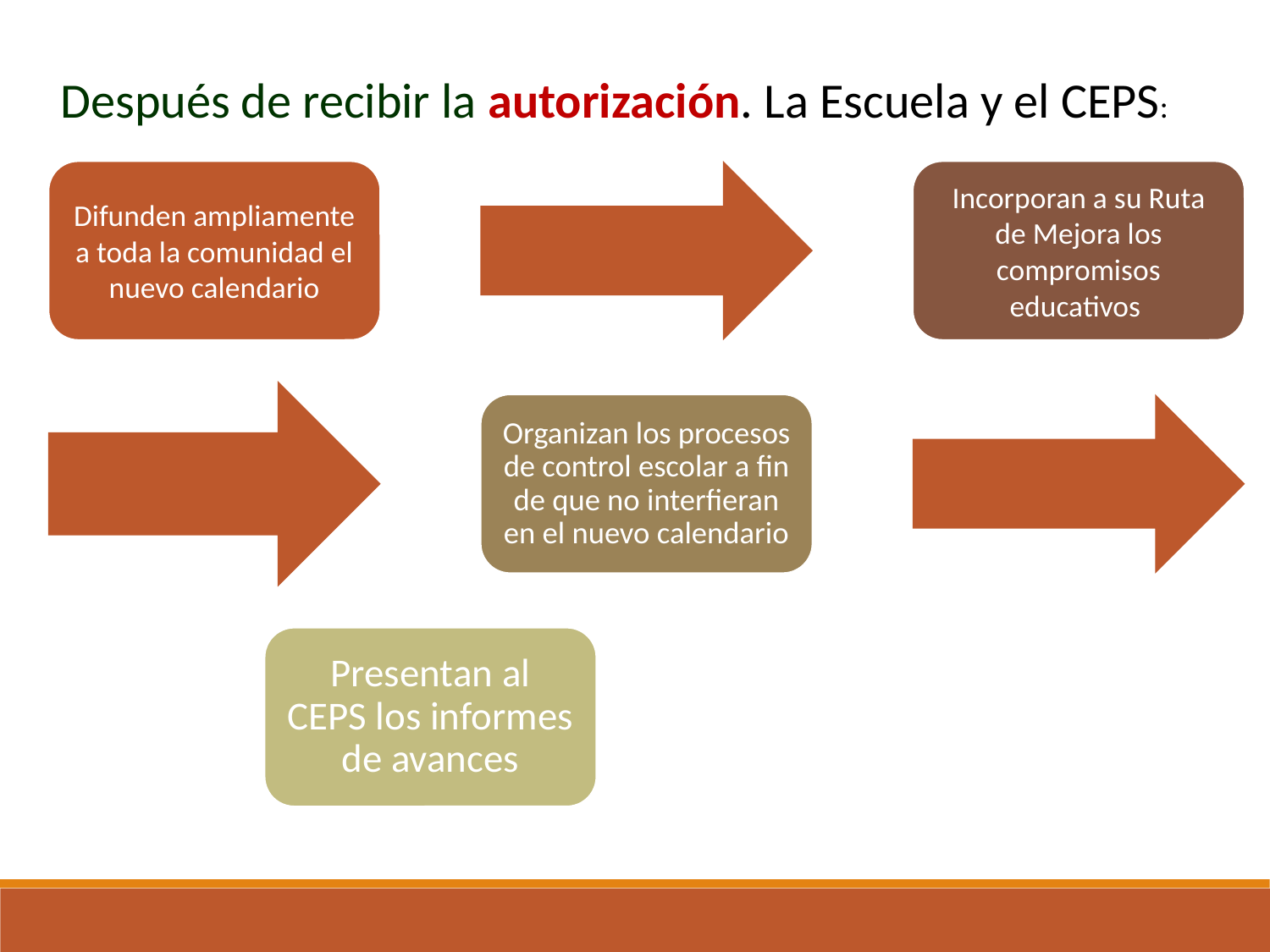

Después de recibir la autorización. La Escuela y el CEPS:

Difunden ampliamente a toda la comunidad el nuevo calendario
Incorporan a su Ruta de Mejora los compromisos educativos
Organizan los procesos de control escolar a fin de que no interfieran en el nuevo calendario
Presentan al CEPS los informes de avances